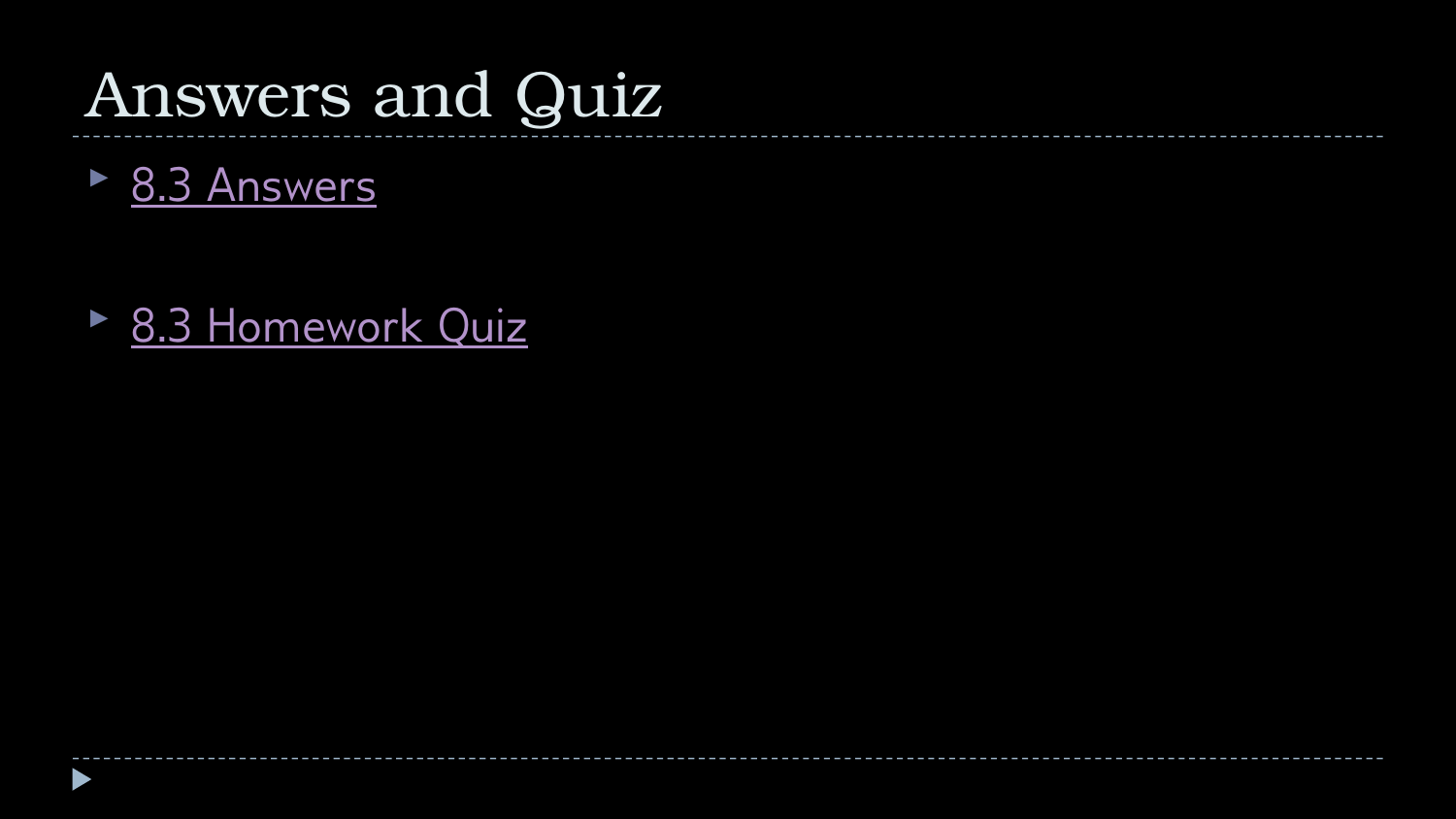

# Answers and Quiz
8.3 Answers

8.3 Homework Quiz